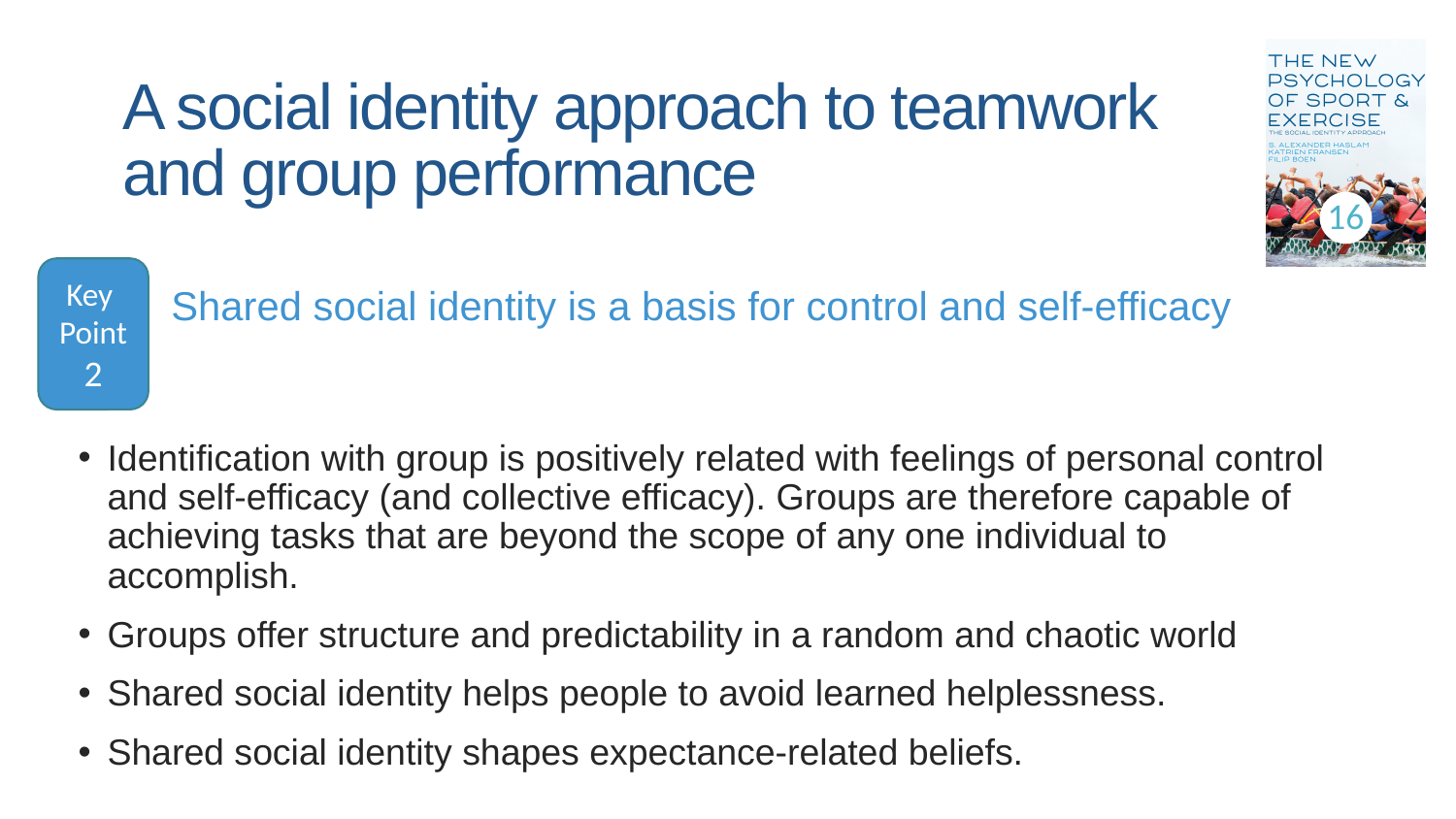

# A social identity approach to teamwork and group performance
16
Key
Point
2
Shared social identity is a basis for control and self-efficacy
Identification with group is positively related with feelings of personal control and self-efficacy (and collective efficacy). Groups are therefore capable of achieving tasks that are beyond the scope of any one individual to accomplish.
Groups offer structure and predictability in a random and chaotic world
Shared social identity helps people to avoid learned helplessness.
Shared social identity shapes expectance-related beliefs.